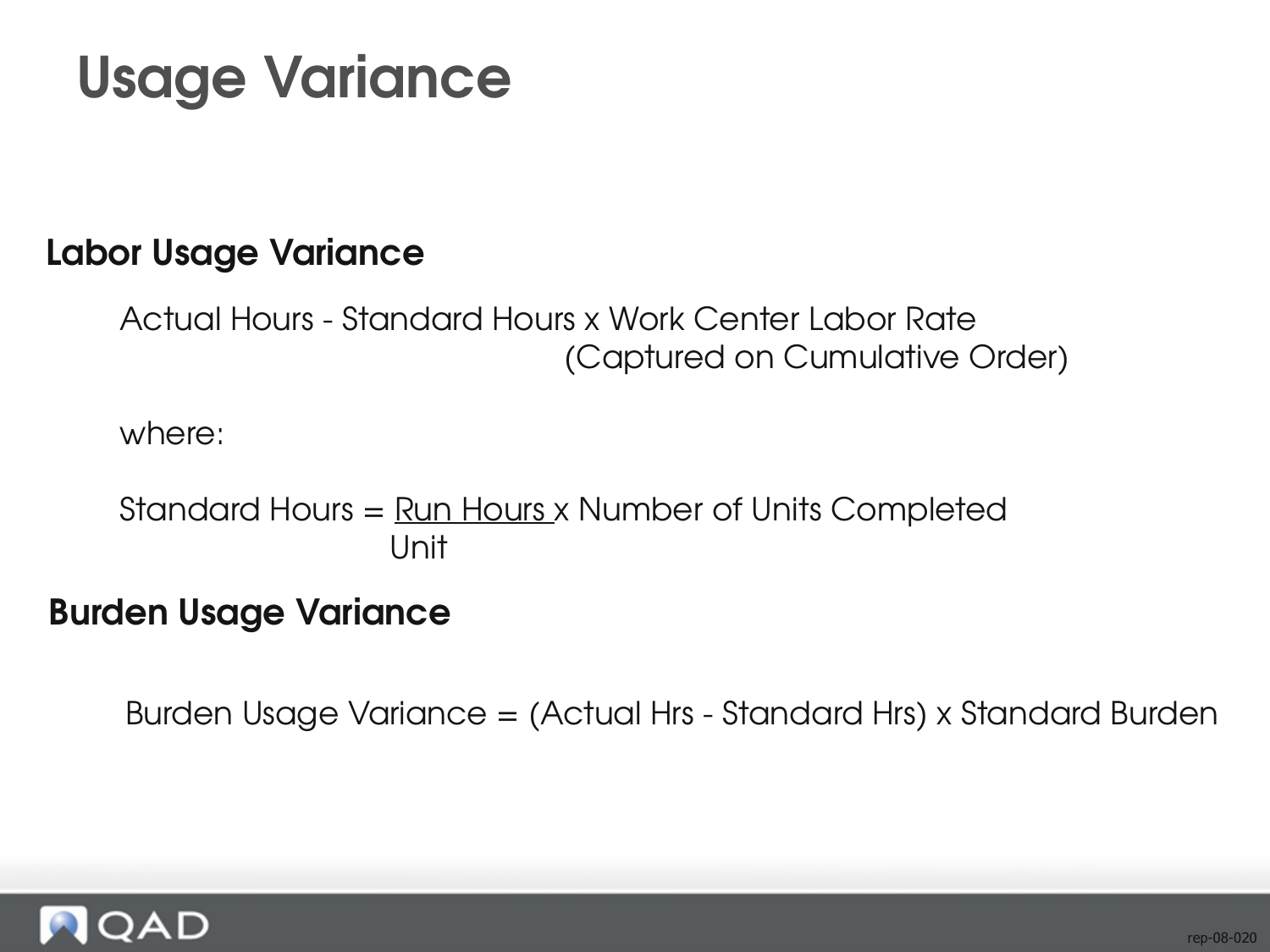

# Usage Variance
Labor Usage Variance
Actual Hours - Standard Hours x Work Center Labor Rate
		(Captured on Cumulative Order)

where:

Standard Hours = Run Hours x Number of Units Completed
	Unit
Burden Usage Variance
Burden Usage Variance = (Actual Hrs - Standard Hrs) x Standard Burden
rep-08-020